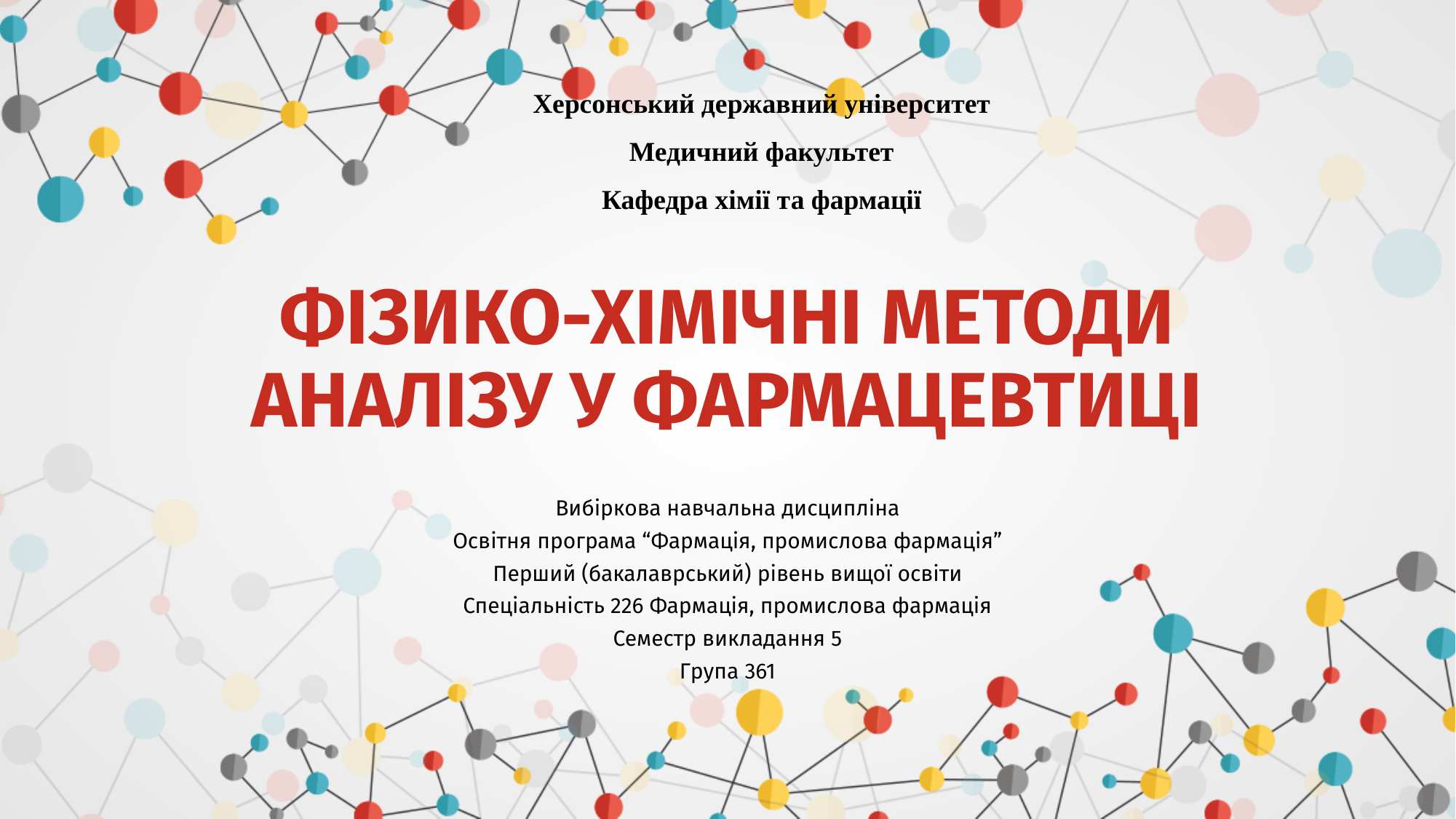

Херсонський державний університет
Медичний факультет
Кафедра хімії та фармації
# фізико-хімічнІ методИ аналізу у фармацевтиці
Вибіркова навчальна дисципліна
Освітня програма “Фармація, промислова фармація”
Перший (бакалаврський) рівень вищої освіти
Спеціальність 226 Фармація, промислова фармація
Семестр викладання 5
Група 361